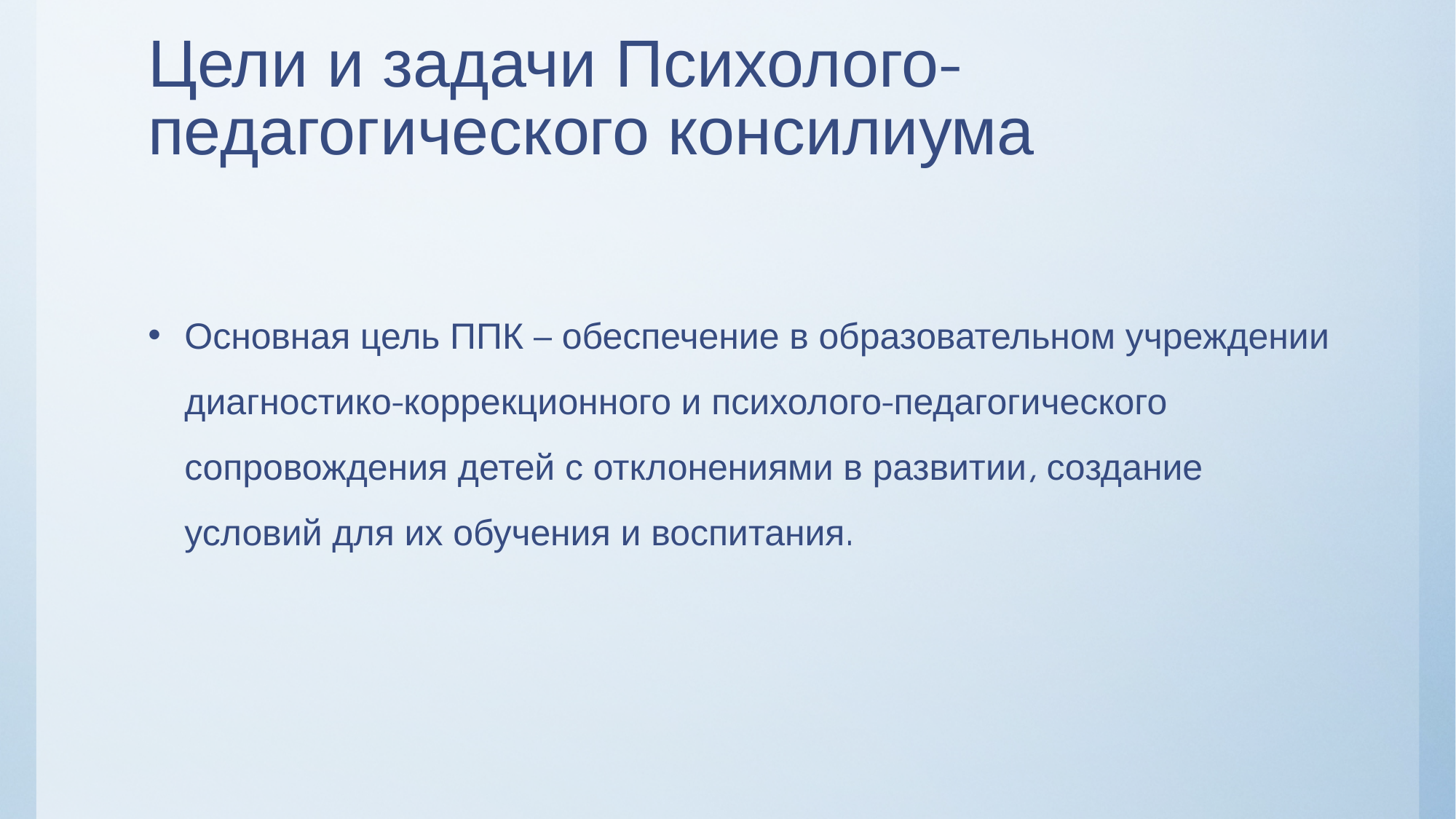

# Цели и задачи Психолого-педагогического консилиума
Основная цель ППК – обеспечение в образовательном учреждении диагностико-коррекционного и психолого-педагогического сопровождения детей с отклонениями в развитии, создание условий для их обучения и воспитания.